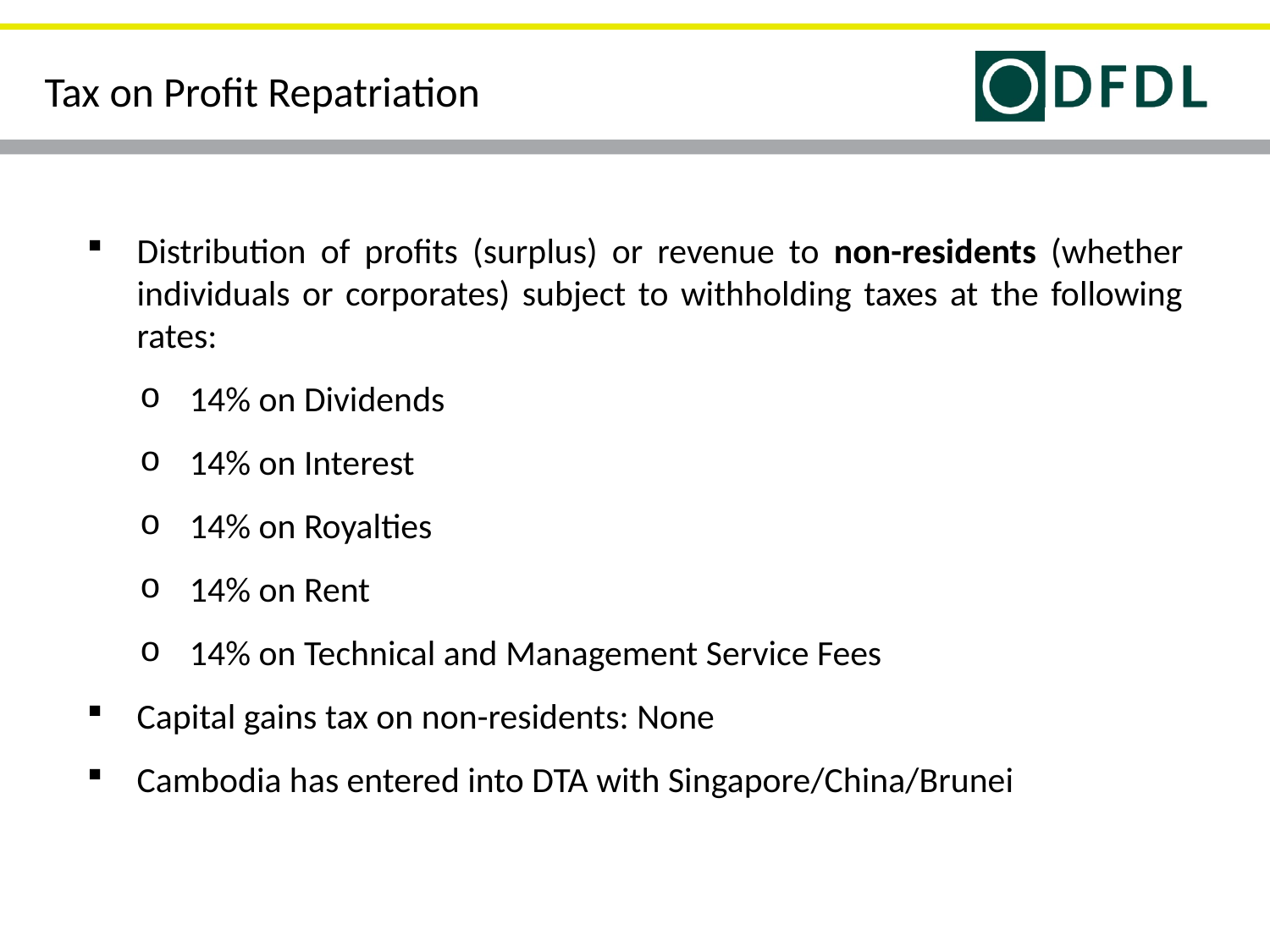

Tax on Profit Repatriation
Distribution of profits (surplus) or revenue to non-residents (whether individuals or corporates) subject to withholding taxes at the following rates:
14% on Dividends
14% on Interest
14% on Royalties
14% on Rent
14% on Technical and Management Service Fees
Capital gains tax on non-residents: None
Cambodia has entered into DTA with Singapore/China/Brunei